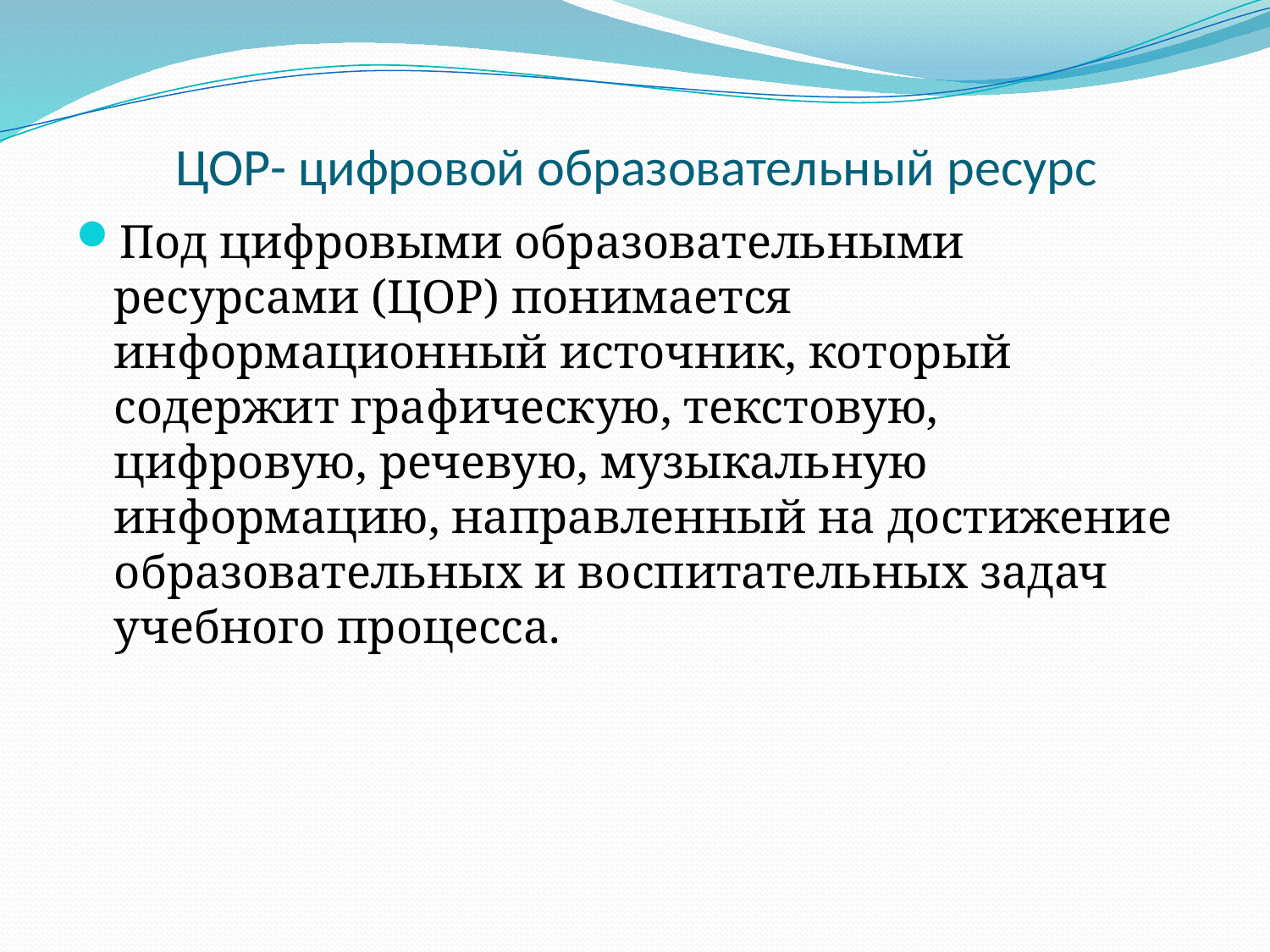

# ЦОР- цифровой образовательный ресурс
Под цифровыми образовательными ресурсами (ЦОР) понимается информационный источник, который содержит графическую, текстовую, цифровую, речевую, музыкальную информацию, направленный на достижение образовательных и воспитательных задач учебного процесса.